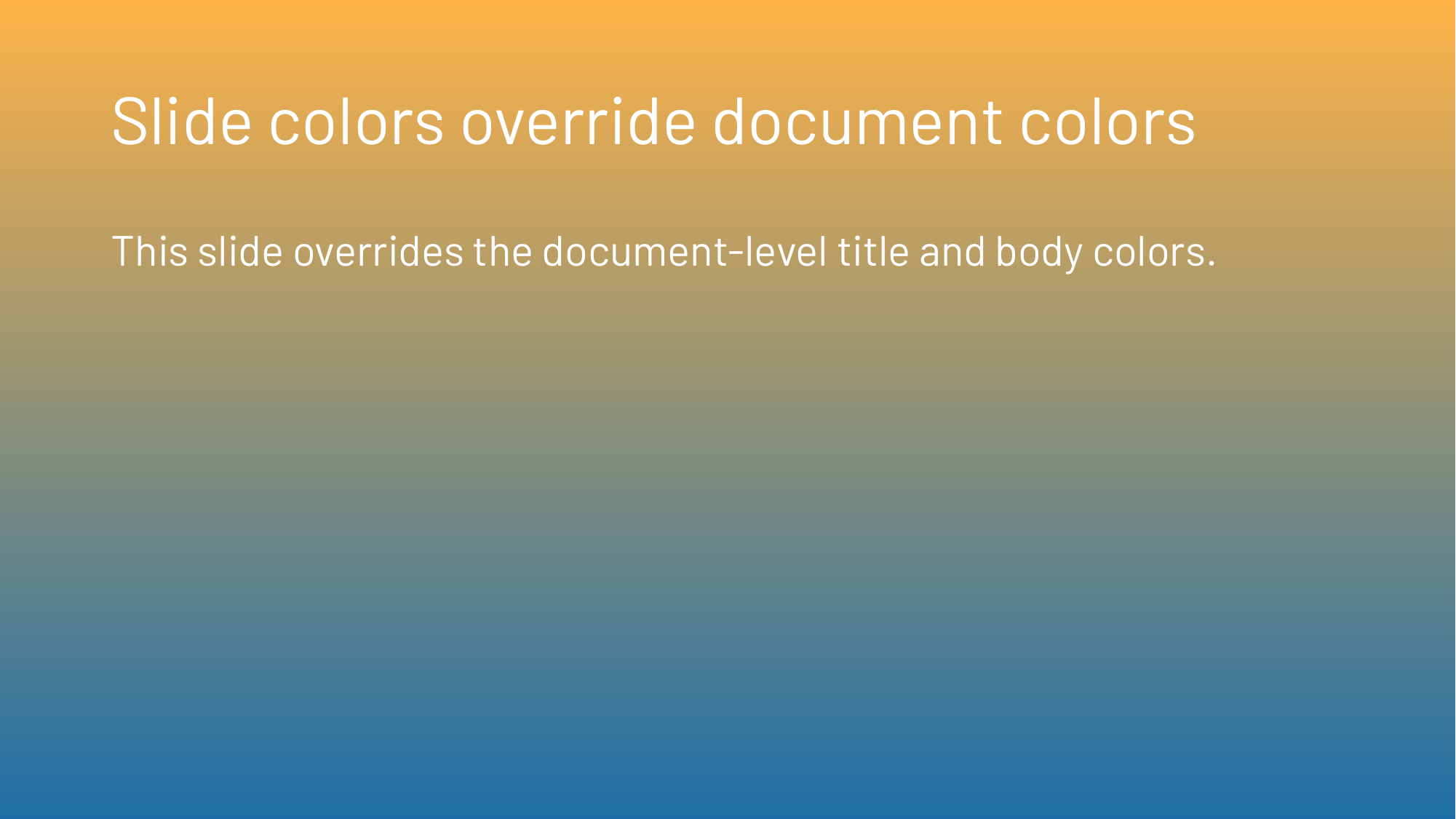

# Slide colors override document colors
This slide overrides the document-level title and body colors.